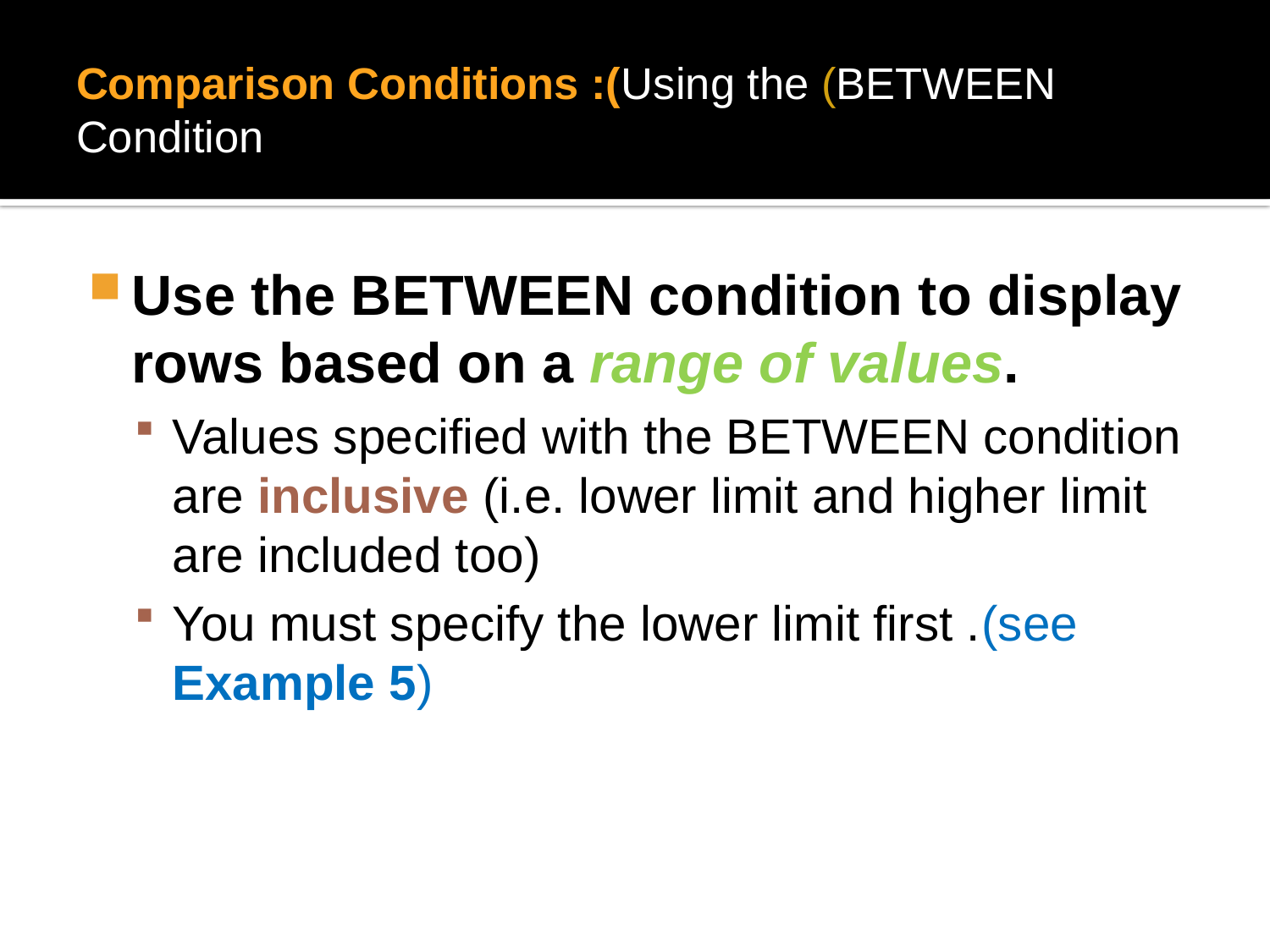

# Comparison Conditions :(Using the (BETWEEN Condition
Use the BETWEEN condition to display rows based on a range of values.
Values specified with the BETWEEN condition are inclusive (i.e. lower limit and higher limit are included too)
You must specify the lower limit first .(see Example 5)